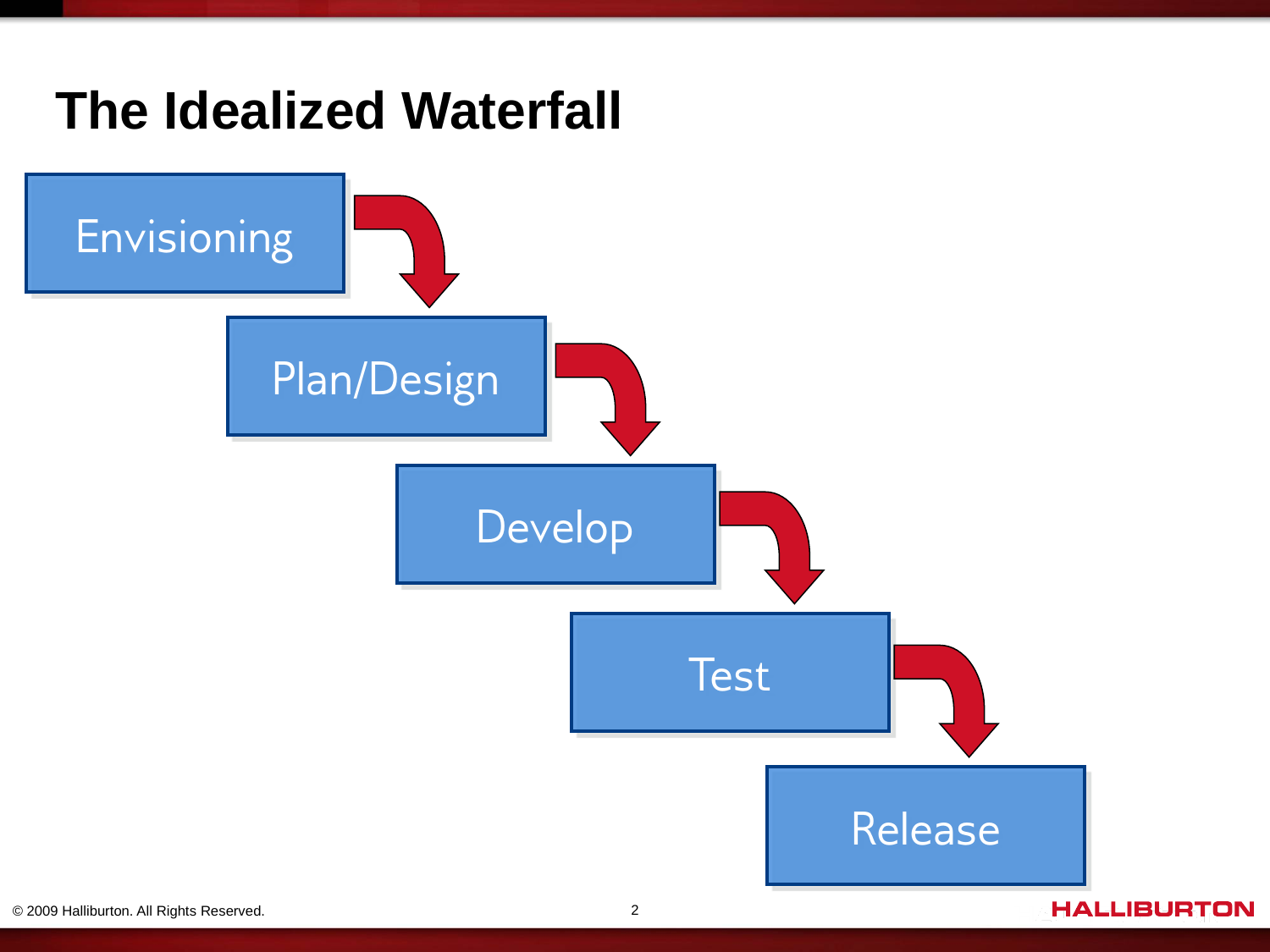

The Idealized Waterfall
Envisioning

Plan/Design

Develop

Test

Release